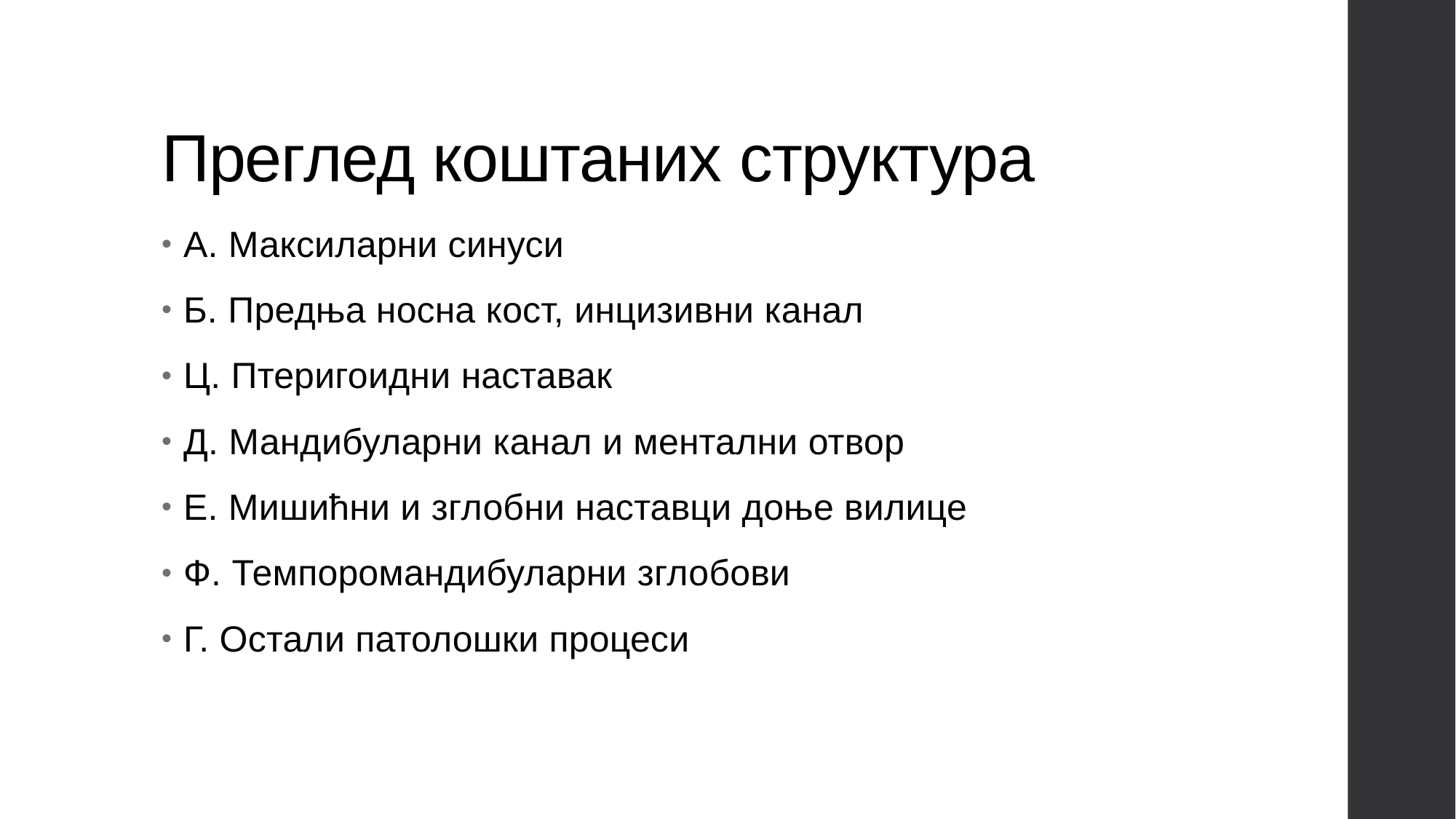

# Преглед коштаних структура
А. Максиларни синуси
Б. Предња носна кост, инцизивни канал
Ц. Птеригоидни наставак
Д. Мандибуларни канал и ментални отвор
Е. Мишићни и зглобни наставци доње вилице
Ф. Темпоромандибуларни зглобови
Г. Остали патолошки процеси